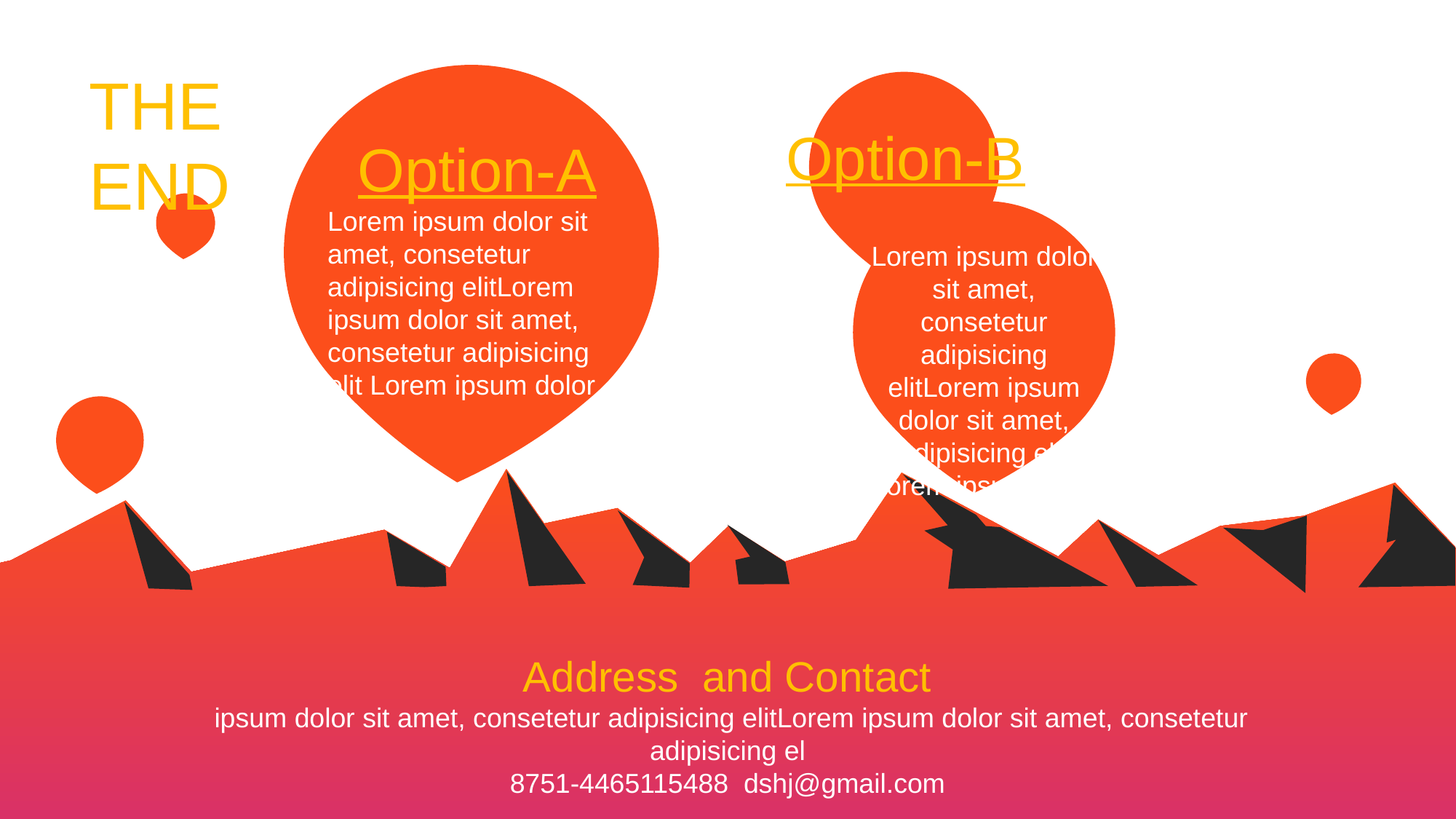

THE END

Option-A
Lorem ipsum dolor sit amet, consetetur adipisicing elitLorem ipsum dolor sit amet, consetetur adipisicing elit Lorem ipsum dolor

Option-B

Lorem ipsum dolor sit amet, consetetur adipisicing elitLorem ipsum dolor sit amet, adipisicing elit Lorem ipsum dolor

Address  and Contact
 ipsum dolor sit amet, consetetur adipisicing elitLorem ipsum dolor sit amet, consetetur adipisicing el
8751-4465115488  dshj@gmail.com